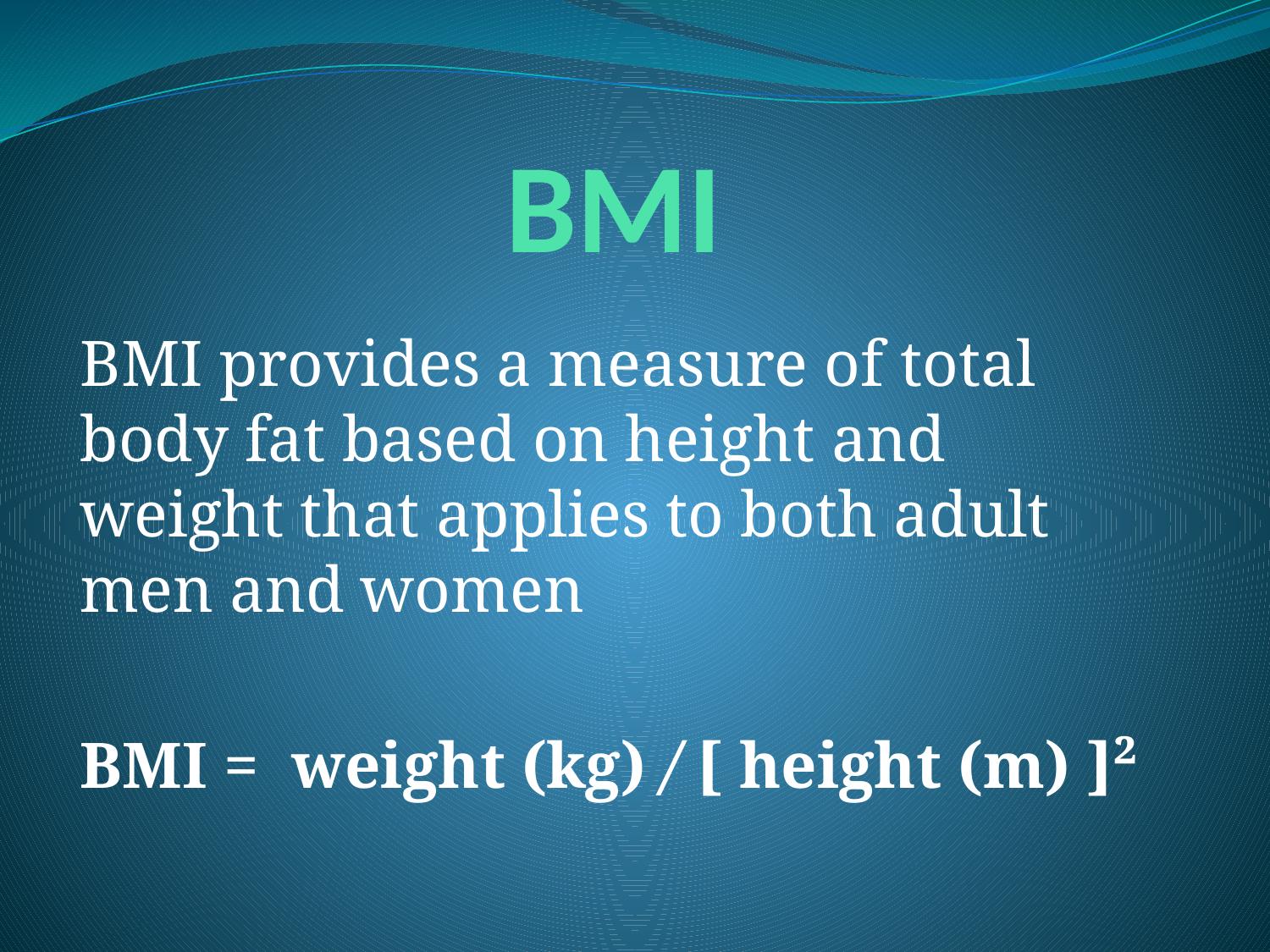

# BMI
BMI provides a measure of total body fat based on height and weight that applies to both adult men and women

BMI =  weight (kg) / [ height (m) ]²